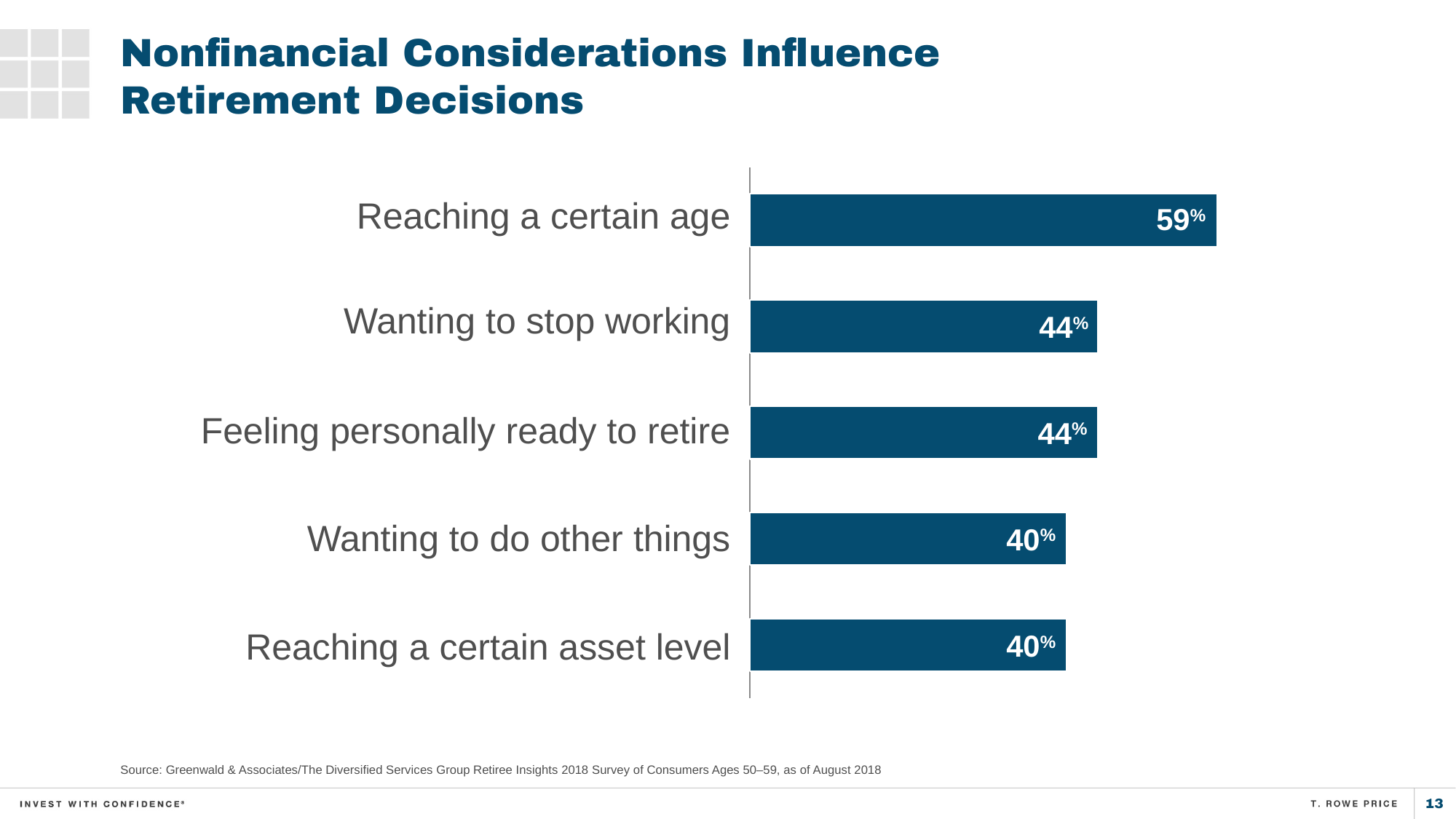

# Nonfinancial Considerations Influence Retirement Decisions

### Chart

| Category | 50–59 |
|---|---|
| Reaching a certain age | 0.59 |
| Wanting to stop working | 0.44 |
| Feeling personally ready to retire | 0.44 |
| Wanting to do other things | 0.4 |
| Reaching a certain asset level | 0.4 |
Reaching a certain age
59%
Wanting to stop working
44%
Feeling personally ready to retire
44%
Wanting to do other things
40%
Source: Greenwald & Associates/The Diversified Services Group Retiree Insights 2018 Survey of Consumers Ages 50–59, as of August 2018
Reaching a certain asset level
40%